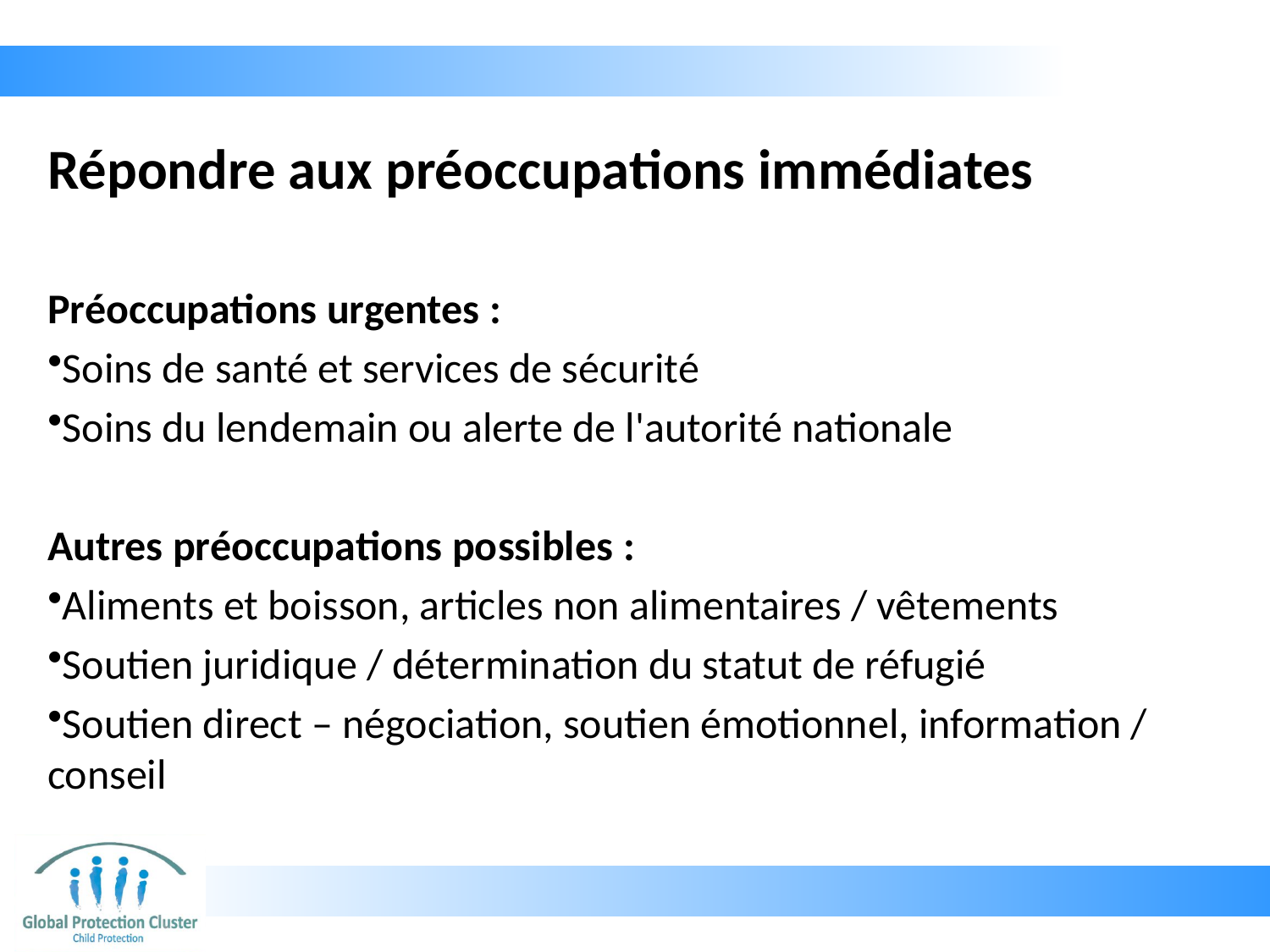

# Répondre aux préoccupations immédiates

Préoccupations urgentes :
Soins de santé et services de sécurité
Soins du lendemain ou alerte de l'autorité nationale

Autres préoccupations possibles :
Aliments et boisson, articles non alimentaires / vêtements
Soutien juridique / détermination du statut de réfugié
Soutien direct – négociation, soutien émotionnel, information / conseil